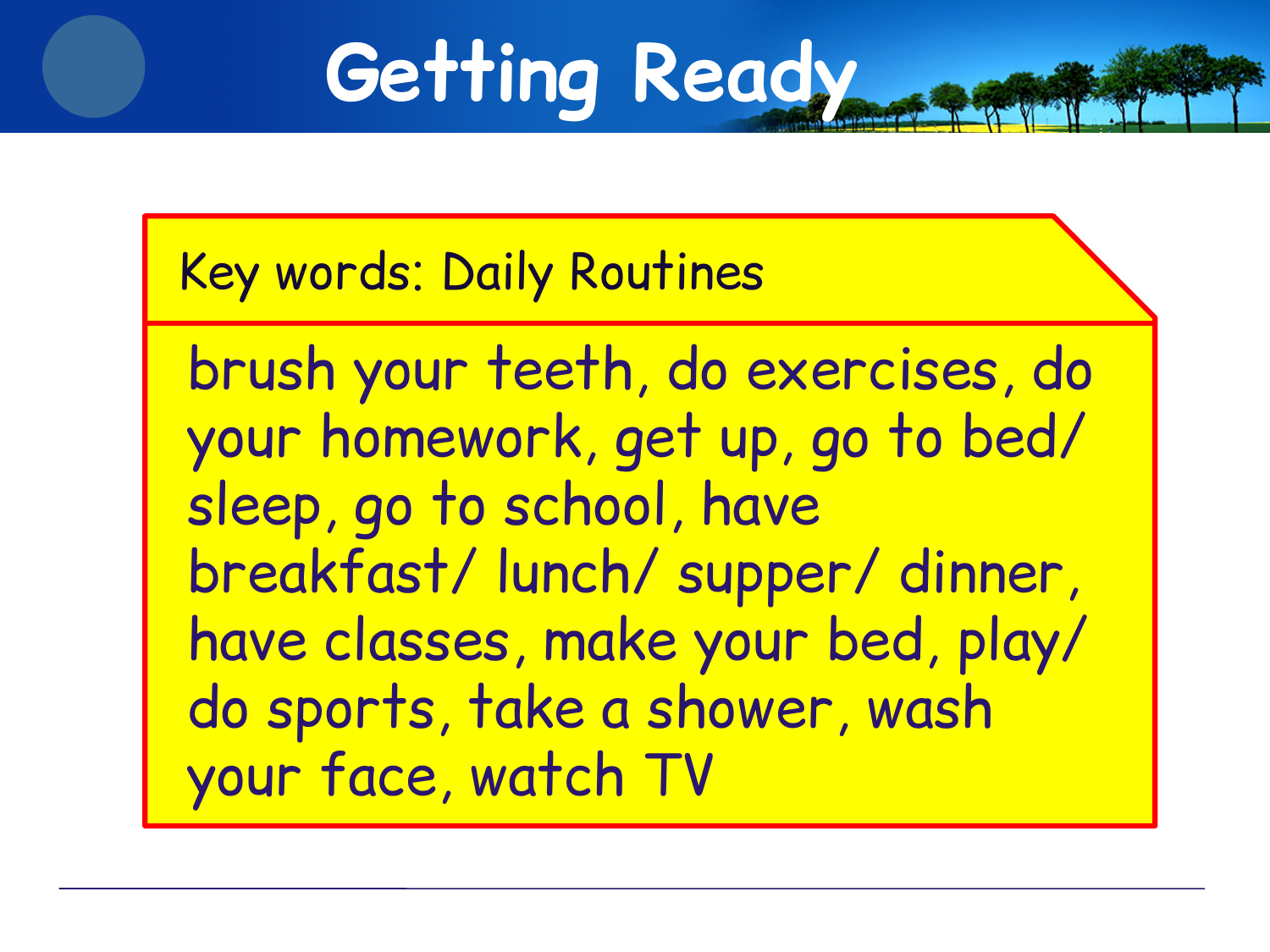

Getting Ready

Key words: Daily Routines
brush your teeth, do exercises, do your homework, get up, go to bed/ sleep, go to school, have breakfast/ lunch/ supper/ dinner, have classes, make your bed, play/ do sports, take a shower, wash your face, watch TV